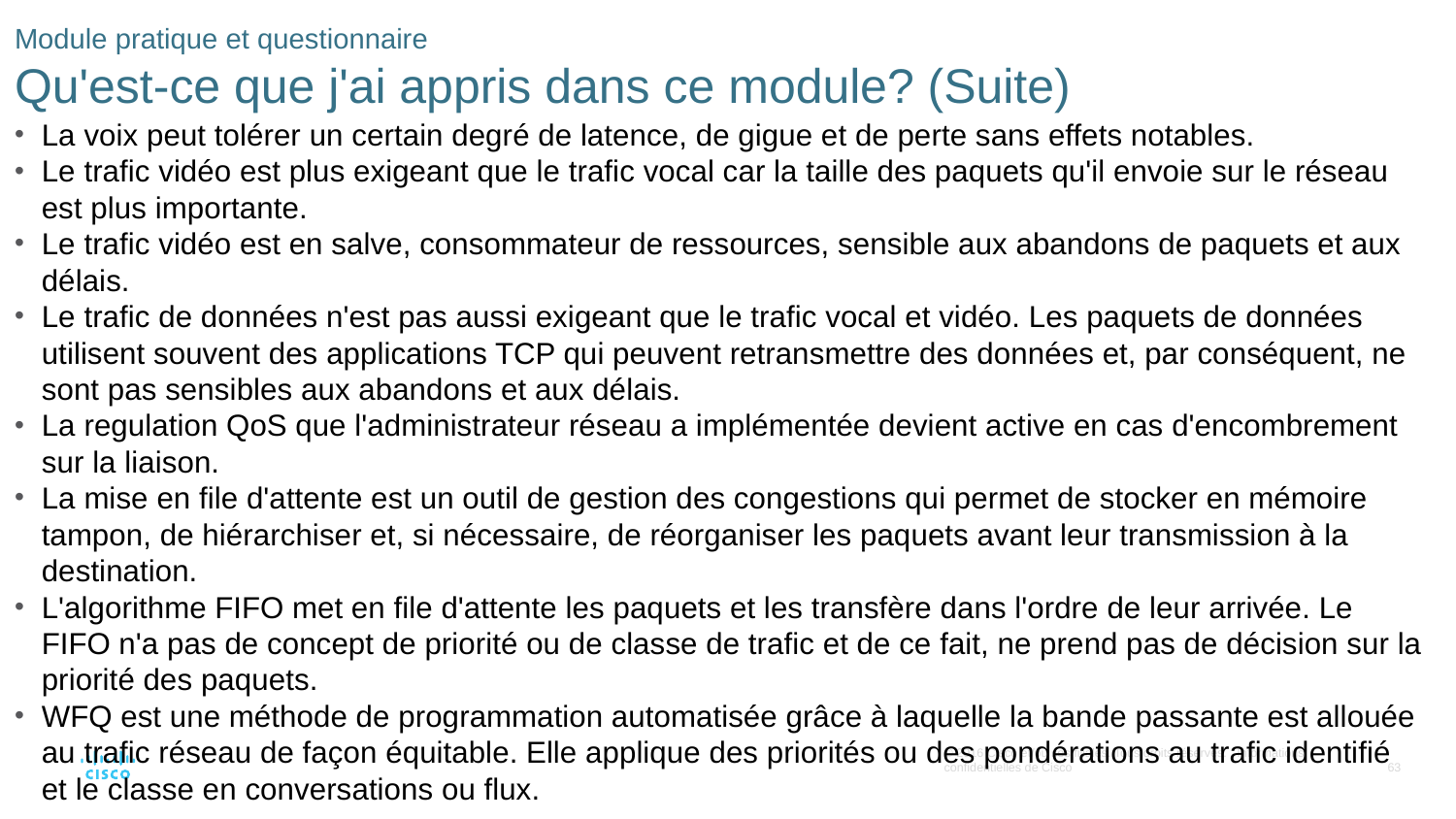

# Module pratique et questionnaire Qu'est-ce que j'ai appris dans ce module? (Suite)
La voix peut tolérer un certain degré de latence, de gigue et de perte sans effets notables.
Le trafic vidéo est plus exigeant que le trafic vocal car la taille des paquets qu'il envoie sur le réseau est plus importante.
Le trafic vidéo est en salve, consommateur de ressources, sensible aux abandons de paquets et aux délais.
Le trafic de données n'est pas aussi exigeant que le trafic vocal et vidéo. Les paquets de données utilisent souvent des applications TCP qui peuvent retransmettre des données et, par conséquent, ne sont pas sensibles aux abandons et aux délais.
La regulation QoS que l'administrateur réseau a implémentée devient active en cas d'encombrement sur la liaison.
La mise en file d'attente est un outil de gestion des congestions qui permet de stocker en mémoire tampon, de hiérarchiser et, si nécessaire, de réorganiser les paquets avant leur transmission à la destination.
L'algorithme FIFO met en file d'attente les paquets et les transfère dans l'ordre de leur arrivée. Le FIFO n'a pas de concept de priorité ou de classe de trafic et de ce fait, ne prend pas de décision sur la priorité des paquets.
WFQ est une méthode de programmation automatisée grâce à laquelle la bande passante est allouée au trafic réseau de façon équitable. Elle applique des priorités ou des pondérations au trafic identifié et le classe en conversations ou flux.